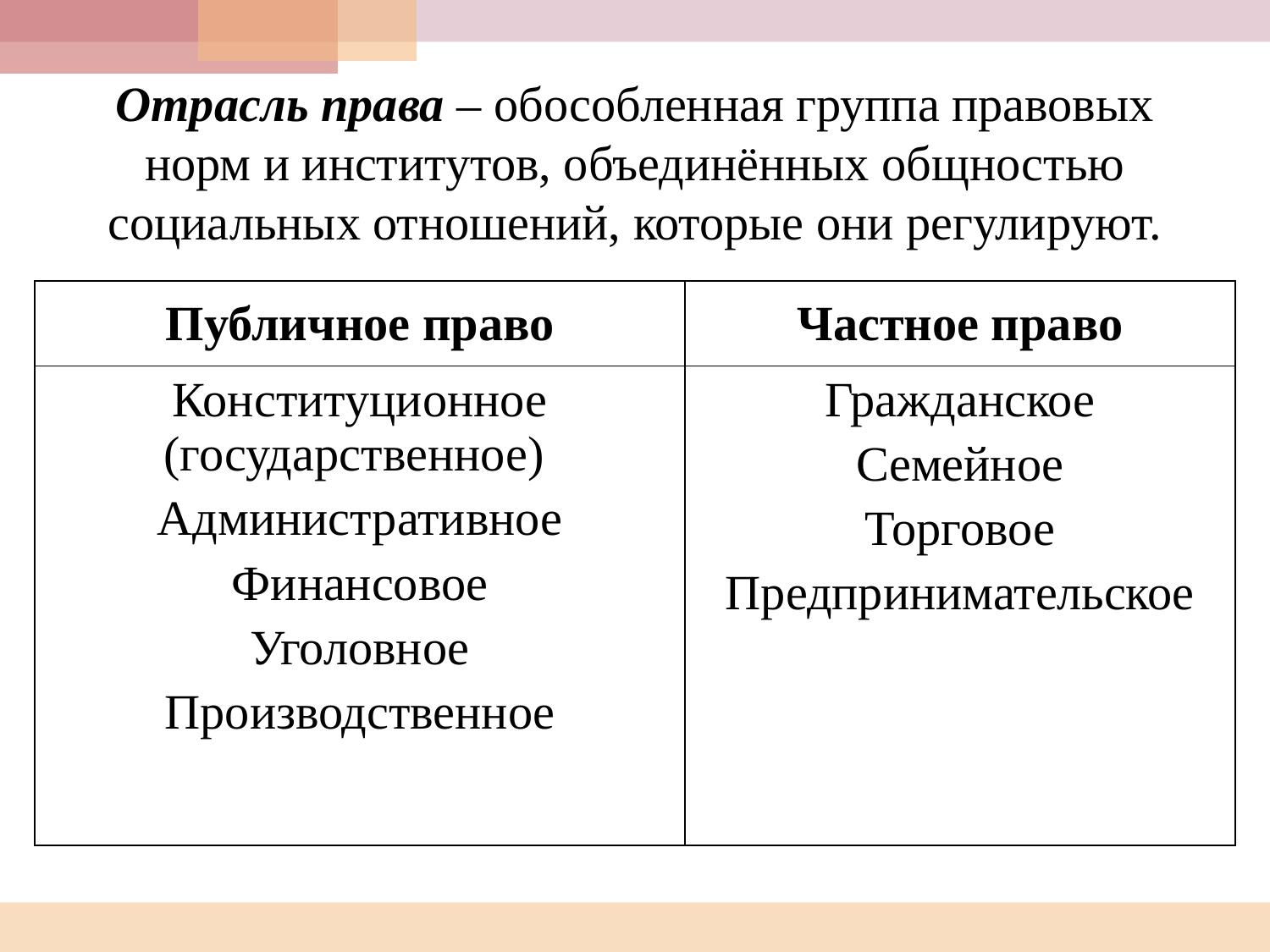

# Отрасль права – обособленная группа правовых норм и институтов, объединённых общностью социальных отношений, которые они регулируют.
| Публичное право | Частное право |
| --- | --- |
| Конституционное (государственное) Административное Финансовое Уголовное Производственное | Гражданское Семейное Торговое Предпринимательское |